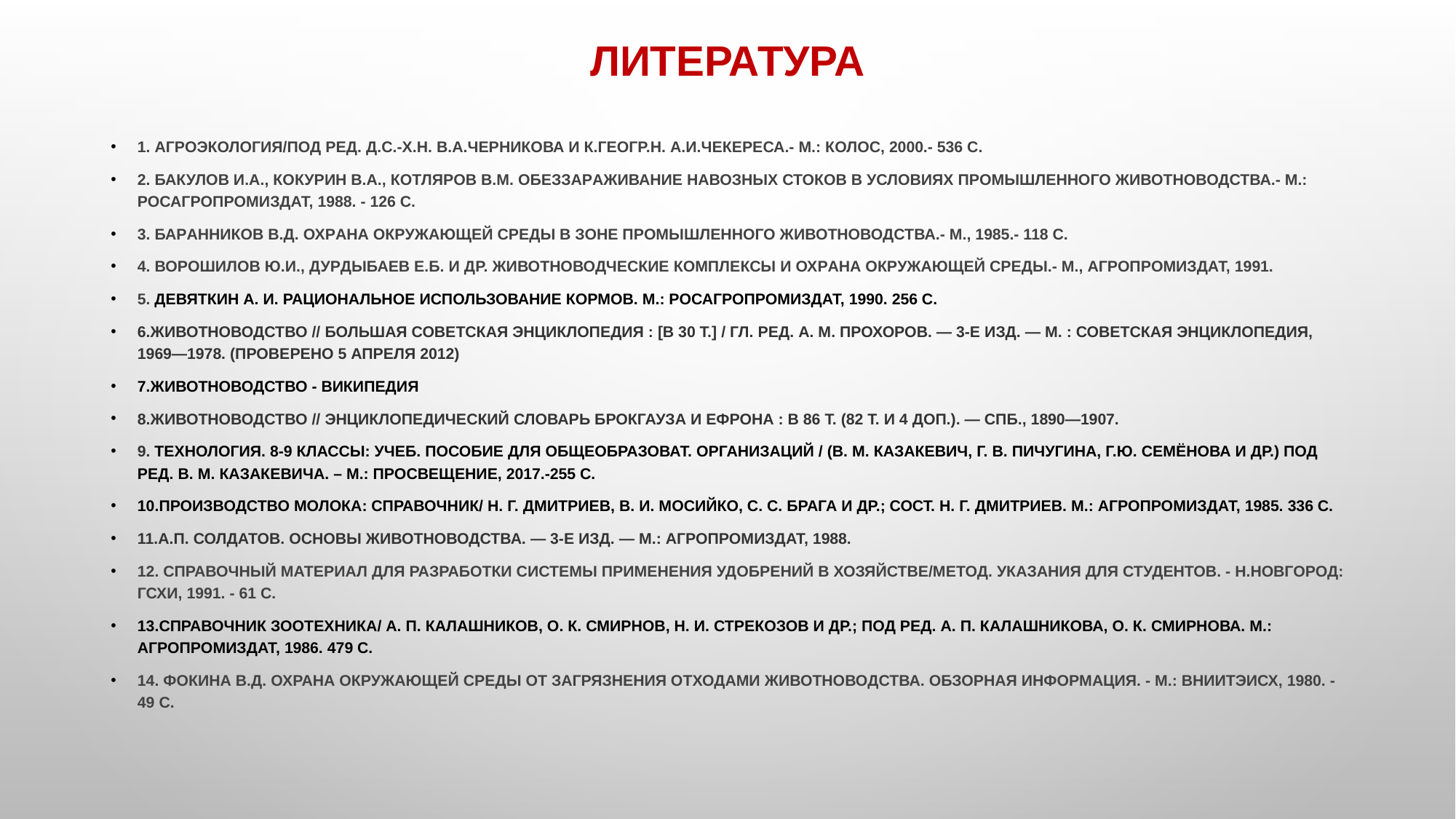

# Литература

1. Агpоэкология/Под pед. д.с.-х.н. В.А.Чеpникова и к.геогp.н. А.И.Чекеpеса.- М.: Колос, 2000.- 536 c.
2. Бакулов И.А., Кокуpин В.А., Котляpов В.М. Обеззаpаживание навозных стоков в условиях пpомышленного животноводства.- М.: Росагpопpомиздат, 1988. - 126 с.
3. Баpанников В.Д. Охpана окpужающей сpеды в зоне пpомышленного животноводства.- М., 1985.- 118 с.
4. Воpошилов Ю.И., Дуpдыбаев Е.Б. и дp. Животноводческие комплексы и охpана окpужающей сpеды.- М., Агpопpомиздат, 1991.
5. Девяткин А. И. Рациональное использование кормов. М.: Росагропромиздат, 1990. 256 с.
6.Животноводство // Большая советская энциклопедия : [в 30 т.] / гл. ред. А. М. Прохоров. — 3-е изд. — М. : Советская энциклопедия, 1969—1978. (Проверено 5 апреля 2012)
7.Животноводство - Википедия
8.Животноводство // Энциклопедический словарь Брокгауза и Ефрона : в 86 т. (82 т. и 4 доп.). — СПб., 1890—1907.
9. Технология. 8-9 классы: учеб. пособие для общеобразоват. организаций / (В. М. Казакевич, Г. В. Пичугина, Г.Ю. Семёнова и др.) под ред. В. М. Казакевича. – М.: Просвещение, 2017.-255 с.
10.Производство молока: справочник/ Н. Г. Дмитриев, В. И. Мосийко, С. С. Брага и др.; Сост. Н. Г. Дмитриев. М.: Агропромиздат, 1985. 336 с.
11.А.П. Солдатов. Основы животноводства. — 3-е изд. — М.: Агропромиздат, 1988.
12. Справочный материал для разработки системы применения удобрений в хозяйстве/Метод. указания для студентов. - Н.Новгород: ГСХИ, 1991. - 61 с.
13.Справочник зоотехника/ А. П. Калашников, О. К. Смирнов, Н. И. Стрекозов и др.; Под ред. А. П. Калашникова, О. К. Смирнова. М.: Агропромиздат, 1986. 479 с.
14. Фокина В.Д. Охрана окружающей среды от загрязнения отходами животноводства. Обзорная информация. - М.: ВНИИТЭИСХ, 1980. - 49 с.